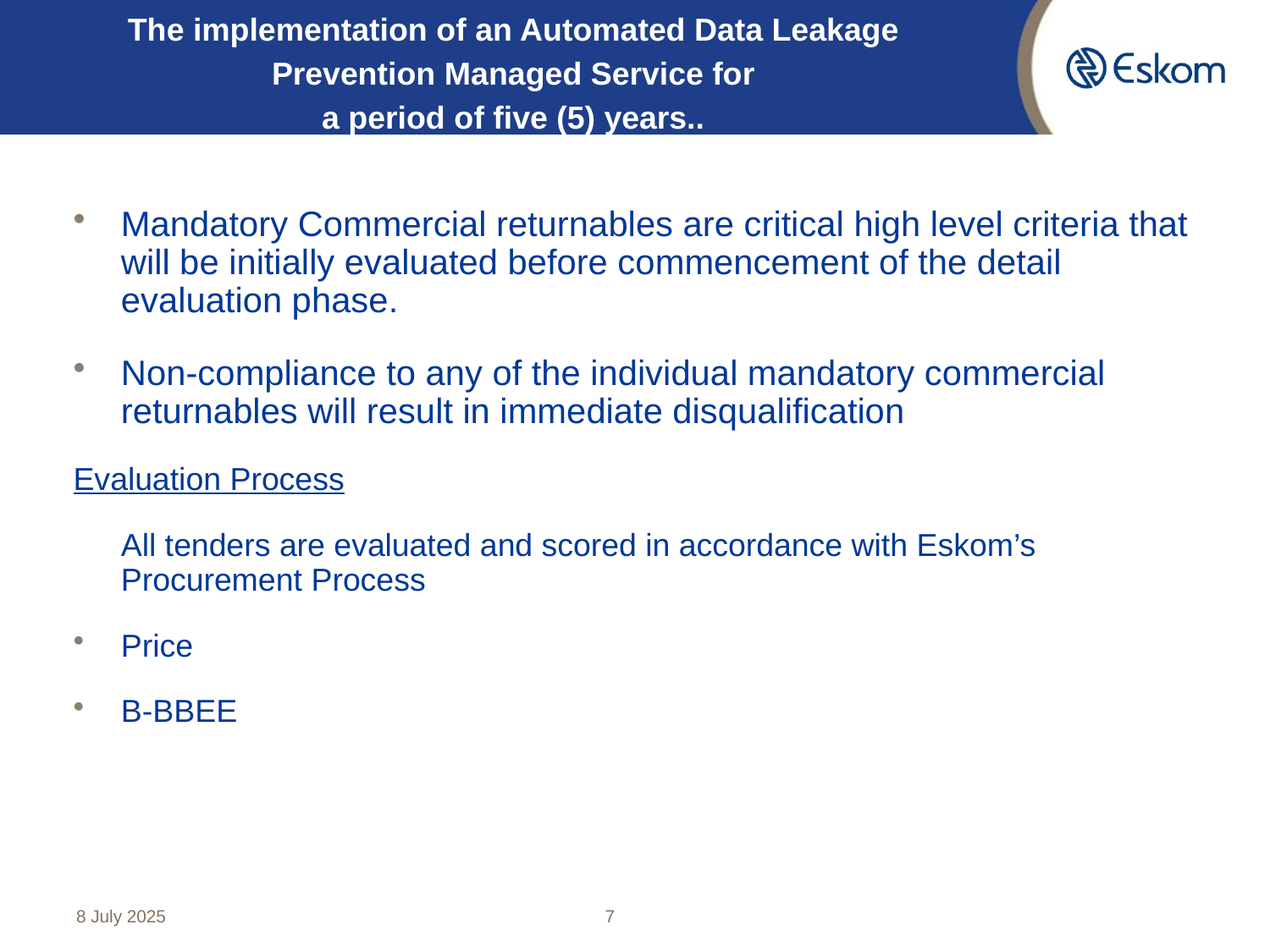

# The implementation of an Automated Data Leakage Prevention Managed Service for a period of five (5) years..
Mandatory Commercial returnables are critical high level criteria that will be initially evaluated before commencement of the detail evaluation phase.
Non-compliance to any of the individual mandatory commercial returnables will result in immediate disqualification
Evaluation Process
	All tenders are evaluated and scored in accordance with Eskom’s Procurement Process
Price
B-BBEE

8 July 2025
7